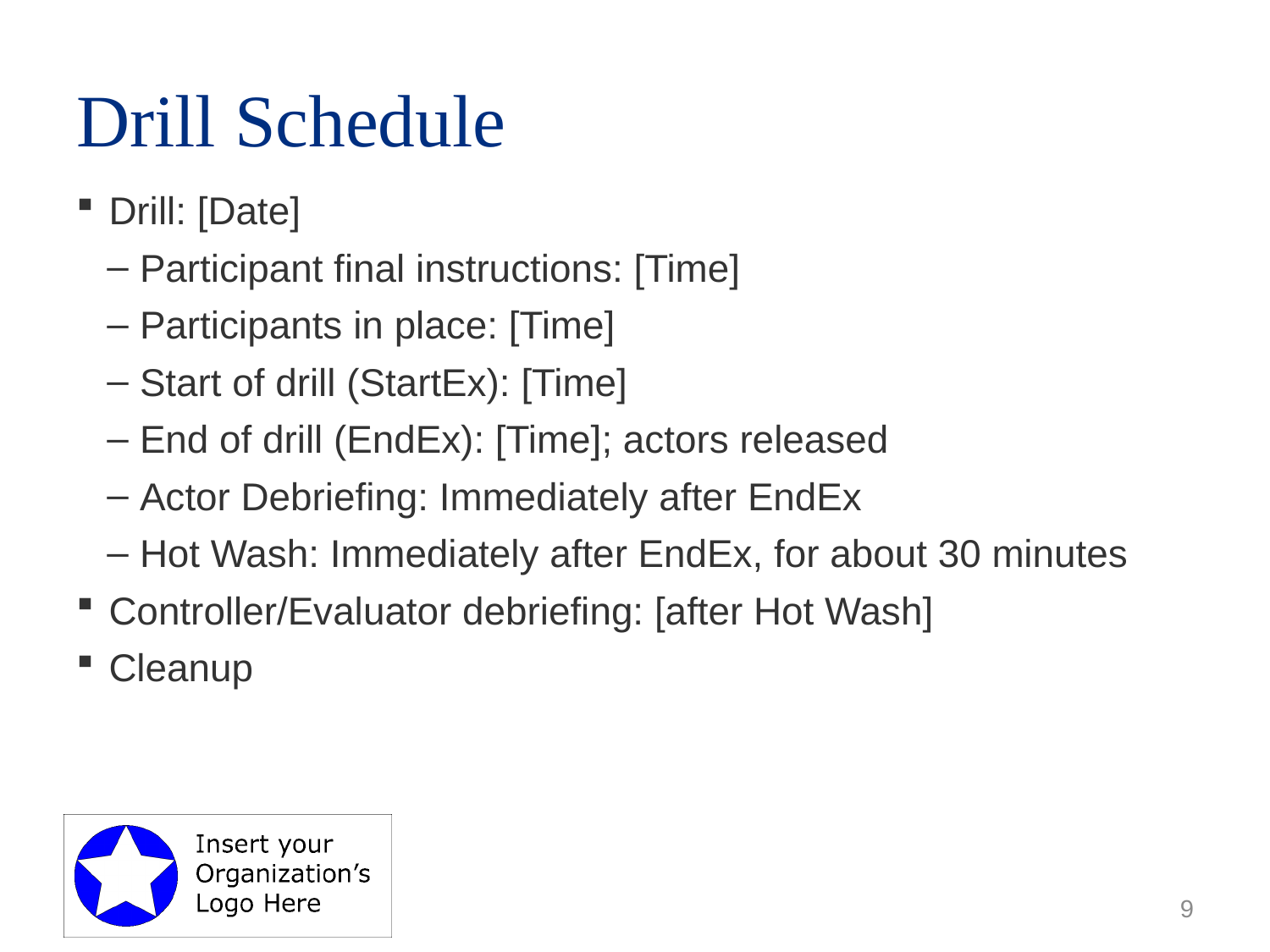

# Drill Schedule
Drill: [Date]
Participant final instructions: [Time]
Participants in place: [Time]
Start of drill (StartEx): [Time]
End of drill (EndEx): [Time]; actors released
Actor Debriefing: Immediately after EndEx
Hot Wash: Immediately after EndEx, for about 30 minutes
Controller/Evaluator debriefing: [after Hot Wash]
Cleanup
9